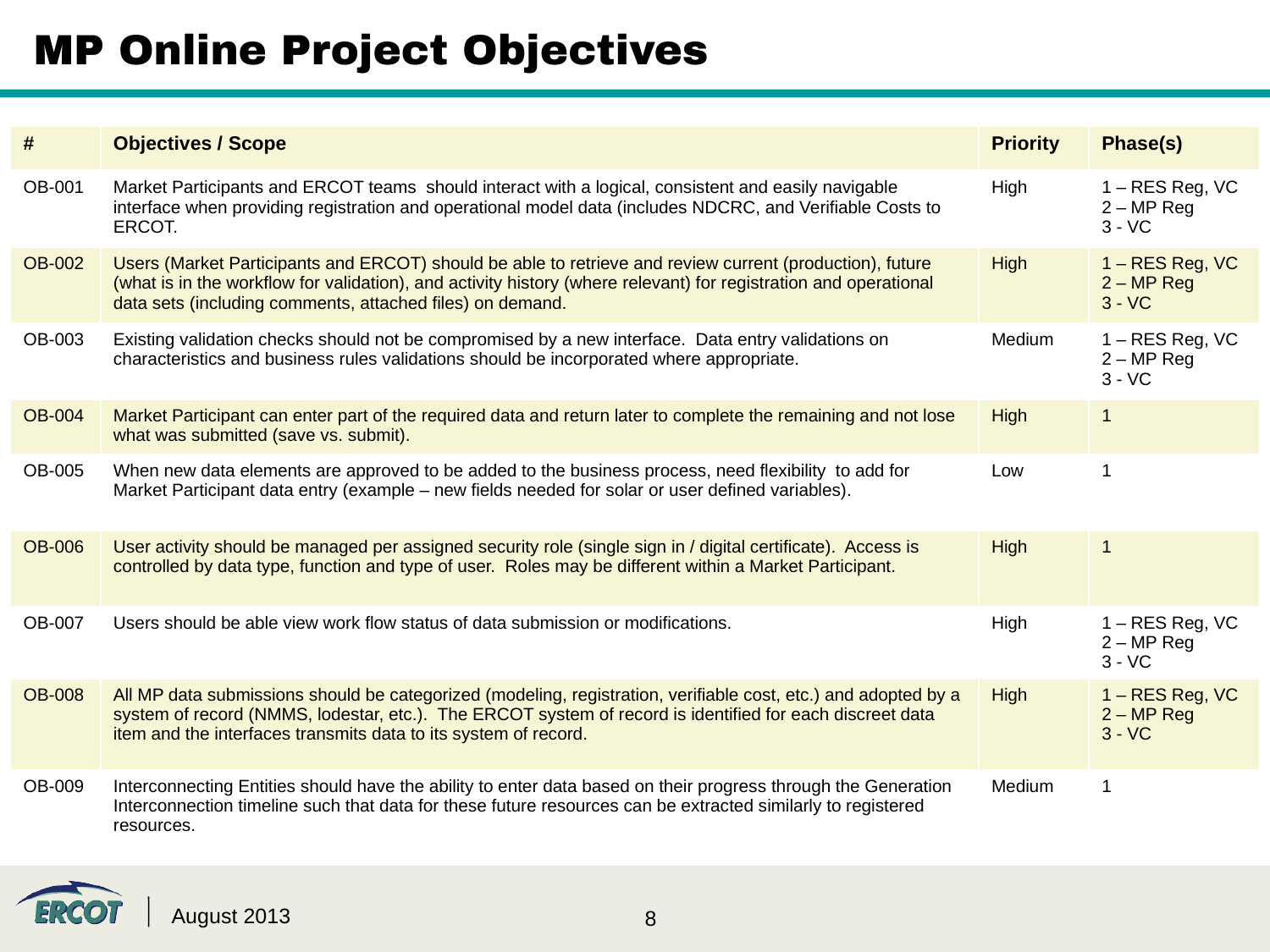

# MP Online Project Objectives
| # | Objectives / Scope | Priority | Phase(s) |
| --- | --- | --- | --- |
| OB-001 | Market Participants and ERCOT teams should interact with a logical, consistent and easily navigable interface when providing registration and operational model data (includes NDCRC, and Verifiable Costs to ERCOT. | High | 1 – RES Reg, VC 2 – MP Reg 3 - VC |
| OB-002 | Users (Market Participants and ERCOT) should be able to retrieve and review current (production), future (what is in the workflow for validation), and activity history (where relevant) for registration and operational data sets (including comments, attached files) on demand. | High | 1 – RES Reg, VC 2 – MP Reg 3 - VC |
| OB-003 | Existing validation checks should not be compromised by a new interface. Data entry validations on characteristics and business rules validations should be incorporated where appropriate. | Medium | 1 – RES Reg, VC 2 – MP Reg 3 - VC |
| OB-004 | Market Participant can enter part of the required data and return later to complete the remaining and not lose what was submitted (save vs. submit). | High | 1 |
| OB-005 | When new data elements are approved to be added to the business process, need flexibility to add for Market Participant data entry (example – new fields needed for solar or user defined variables). | Low | 1 |
| OB-006 | User activity should be managed per assigned security role (single sign in / digital certificate). Access is controlled by data type, function and type of user. Roles may be different within a Market Participant. | High | 1 |
| OB-007 | Users should be able view work flow status of data submission or modifications. | High | 1 – RES Reg, VC 2 – MP Reg 3 - VC |
| OB-008 | All MP data submissions should be categorized (modeling, registration, verifiable cost, etc.) and adopted by a system of record (NMMS, lodestar, etc.). The ERCOT system of record is identified for each discreet data item and the interfaces transmits data to its system of record. | High | 1 – RES Reg, VC 2 – MP Reg 3 - VC |
| OB-009 | Interconnecting Entities should have the ability to enter data based on their progress through the Generation Interconnection timeline such that data for these future resources can be extracted similarly to registered resources. | Medium | 1 |
August 2013